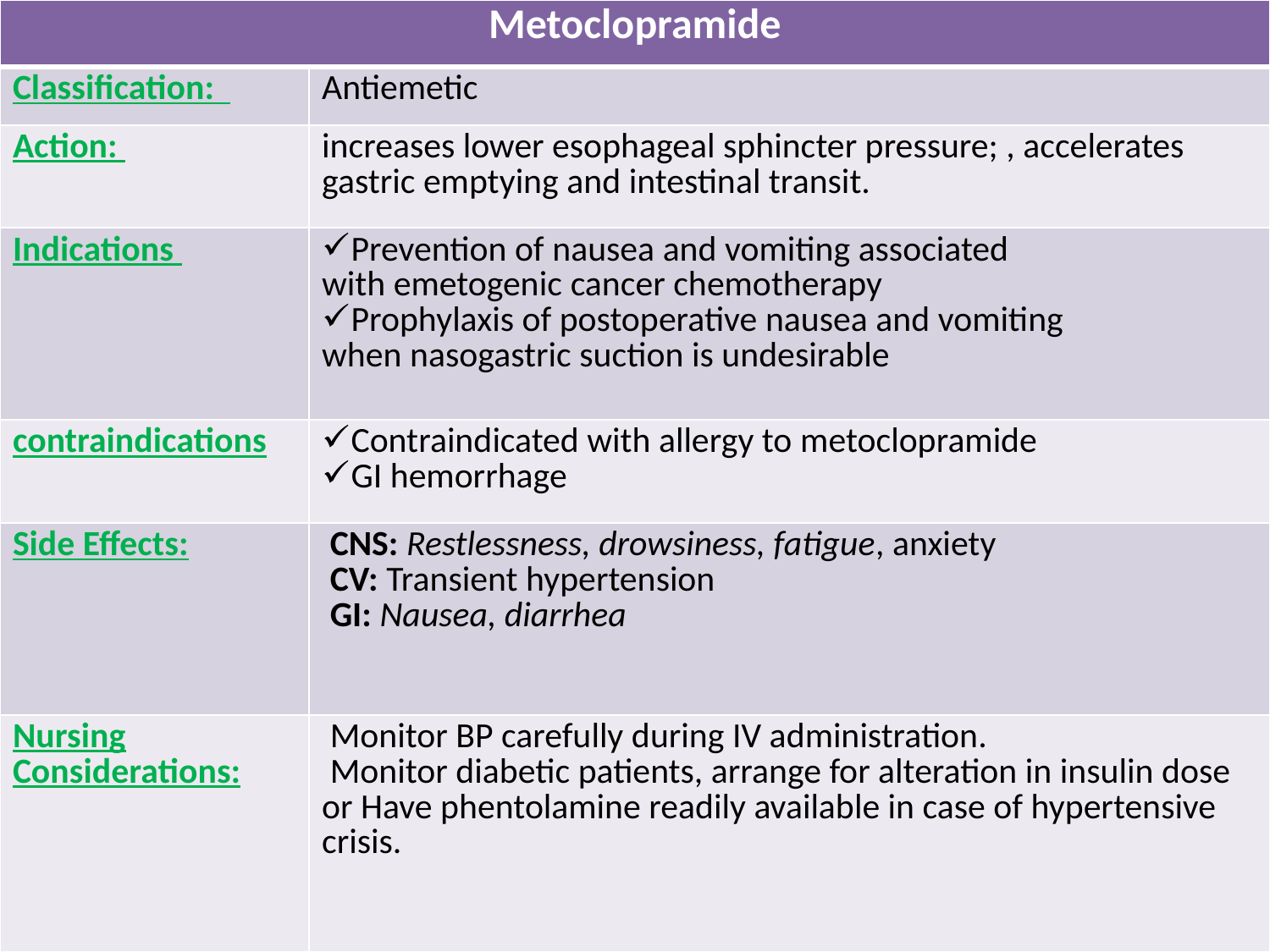

| Metoclopramide |  |
| --- | --- |
| Classification: | Antiemetic |
| Action: | increases lower esophageal sphincter pressure; , accelerates gastric emptying and intestinal transit. |
| Indications | Prevention of nausea and vomiting associated with emetogenic cancer chemotherapy Prophylaxis of postoperative nausea and vomiting when nasogastric suction is undesirable |
| contraindications | Contraindicated with allergy to metoclopramide GI hemorrhage |
| Side Effects: | CNS: Restlessness, drowsiness, fatigue, anxiety CV: Transient hypertension GI: Nausea, diarrhea |
| Nursing Considerations: | Monitor BP carefully during IV administration.  Monitor diabetic patients, arrange for alteration in insulin dose or Have phentolamine readily available in case of hypertensive crisis. |